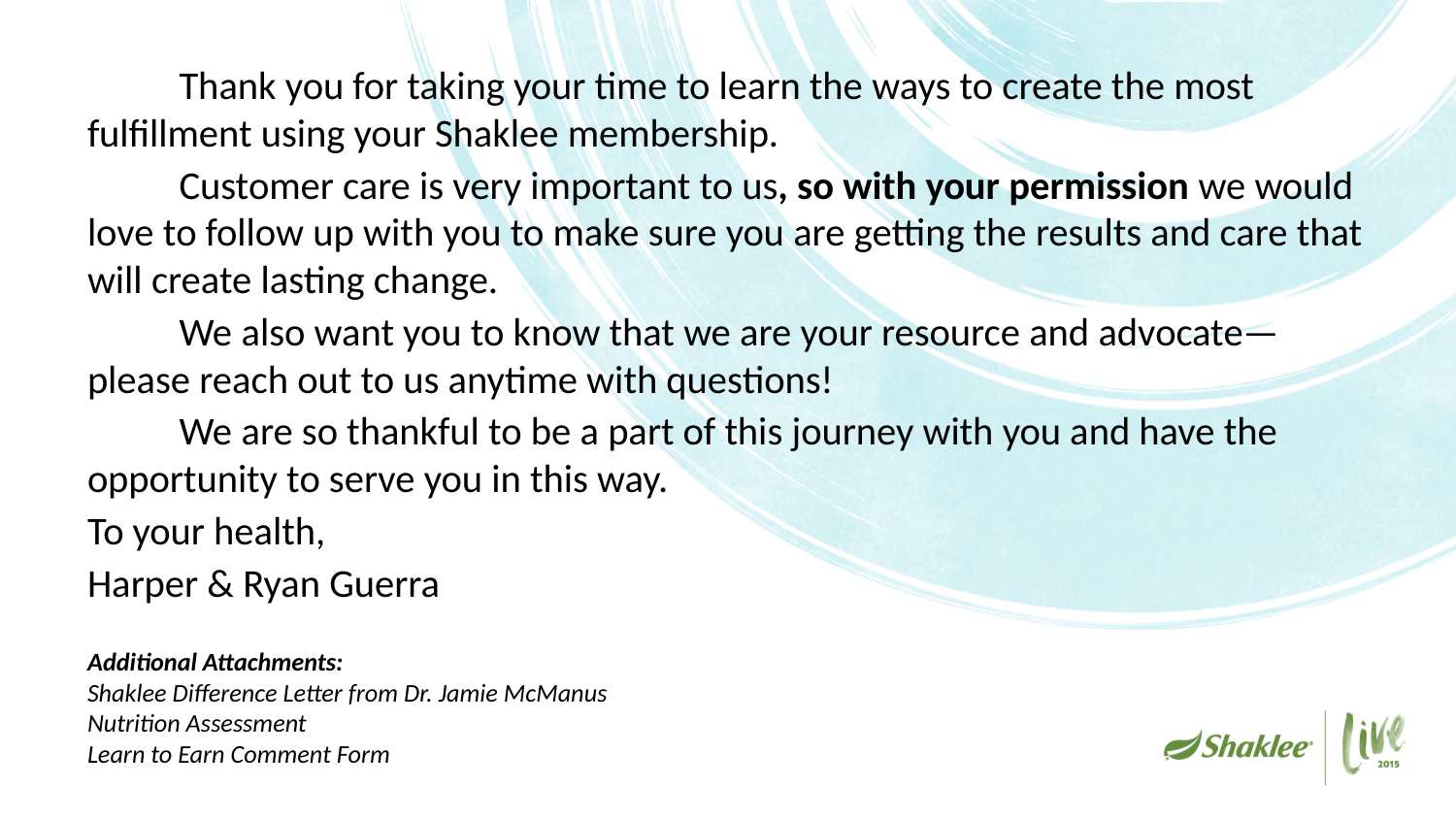

Thank you for taking your time to learn the ways to create the most fulfillment using your Shaklee membership.
	Customer care is very important to us, so with your permission we would love to follow up with you to make sure you are getting the results and care that will create lasting change.
 	We also want you to know that we are your resource and advocate—please reach out to us anytime with questions!
	We are so thankful to be a part of this journey with you and have the opportunity to serve you in this way.
To your health,
Harper & Ryan Guerra

Additional Attachments:
Shaklee Difference Letter from Dr. Jamie McManus
Nutrition Assessment
Learn to Earn Comment Form